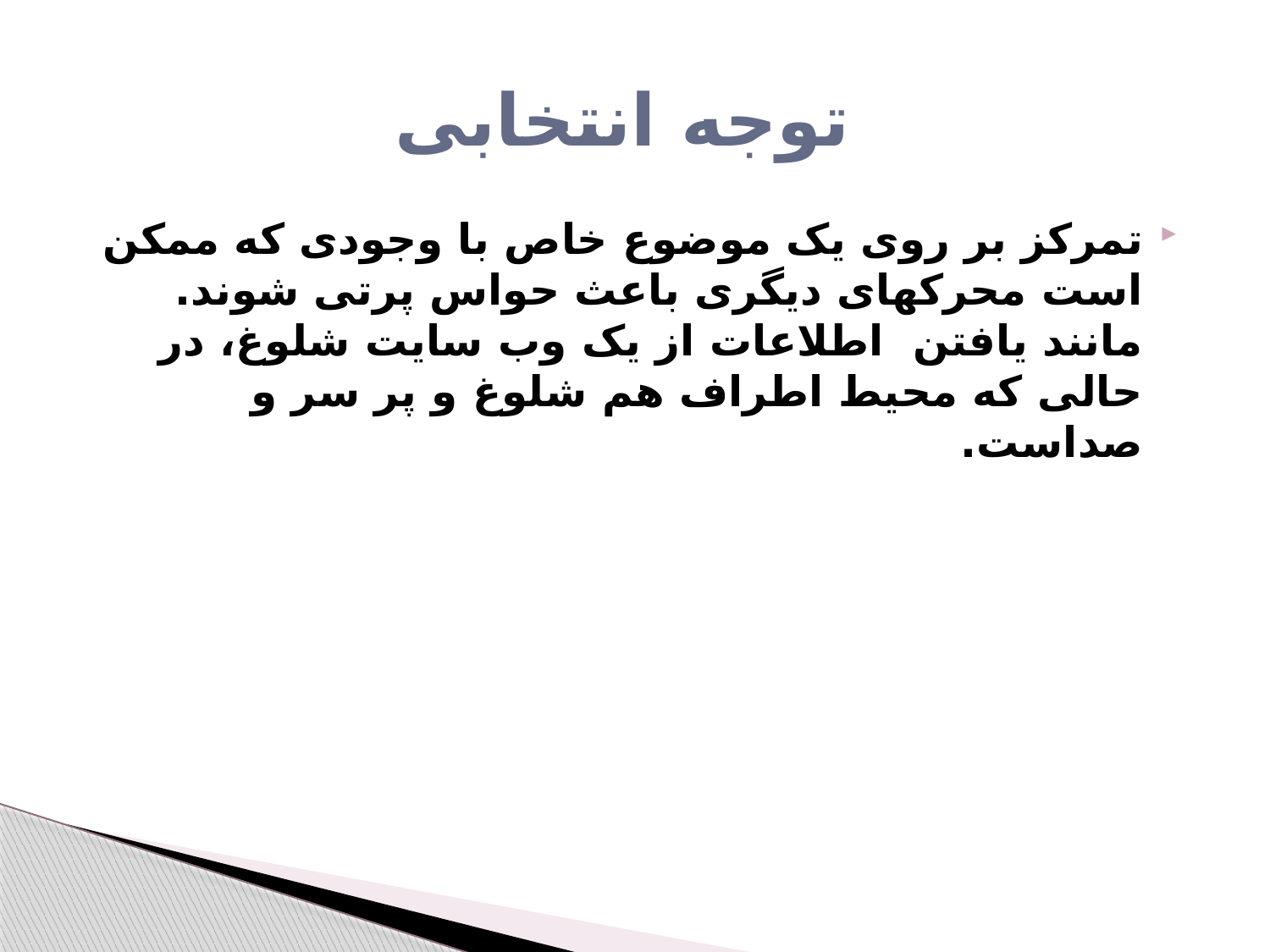

# توجه انتخابی
تمرکز بر روی یک موضوع خاص با وجودی که ممکن است محرکهای دیگری باعث حواس پرتی شوند. مانند یافتن  اطلاعات از یک وب سایت شلوغ، در حالی که محیط اطراف هم شلوغ و پر سر و صداست.